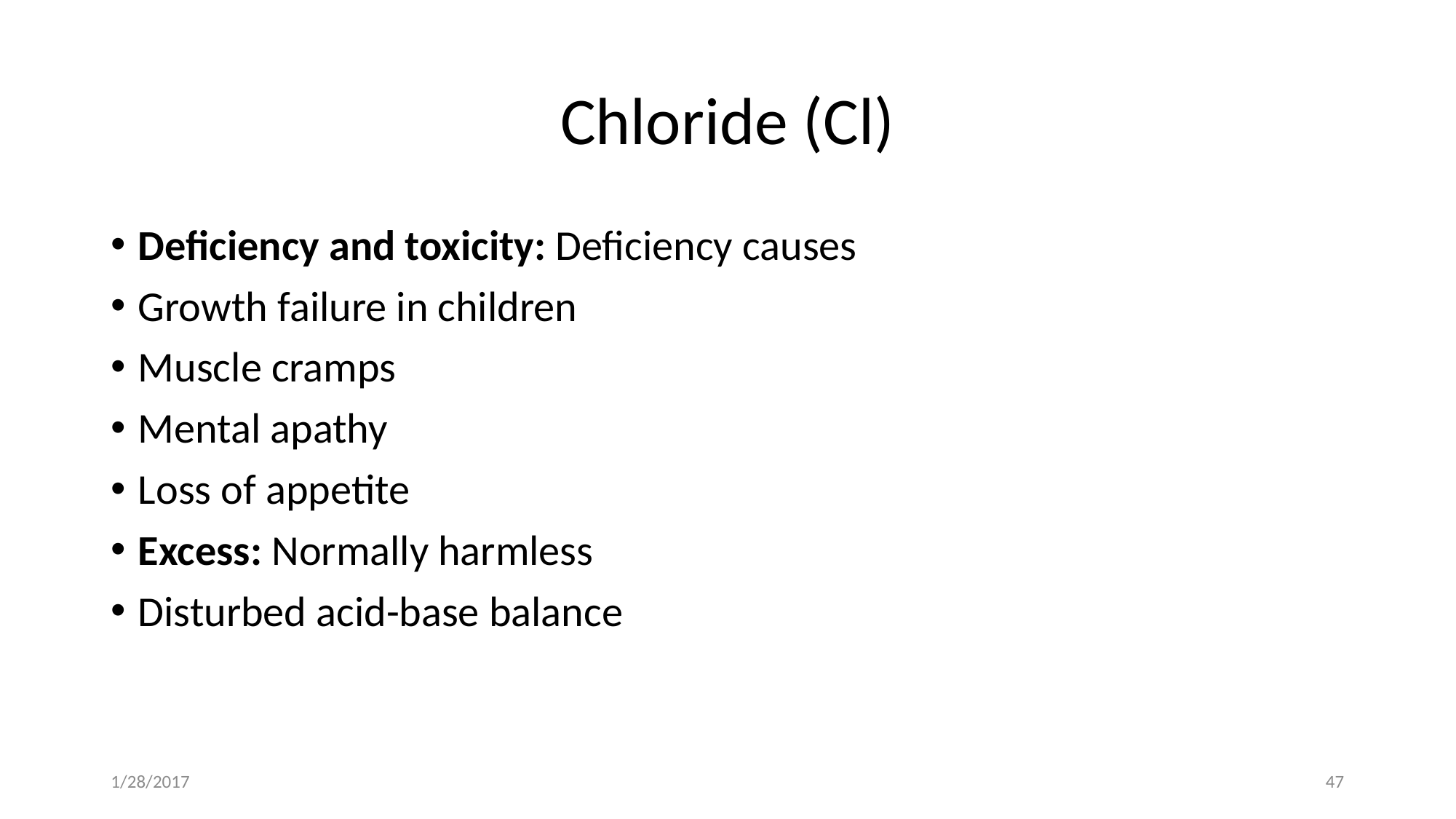

# Chloride (Cl)
Deficiency and toxicity: Deficiency causes
Growth failure in children
Muscle cramps
Mental apathy
Loss of appetite
Excess: Normally harmless
Disturbed acid-base balance

1/28/2017
47